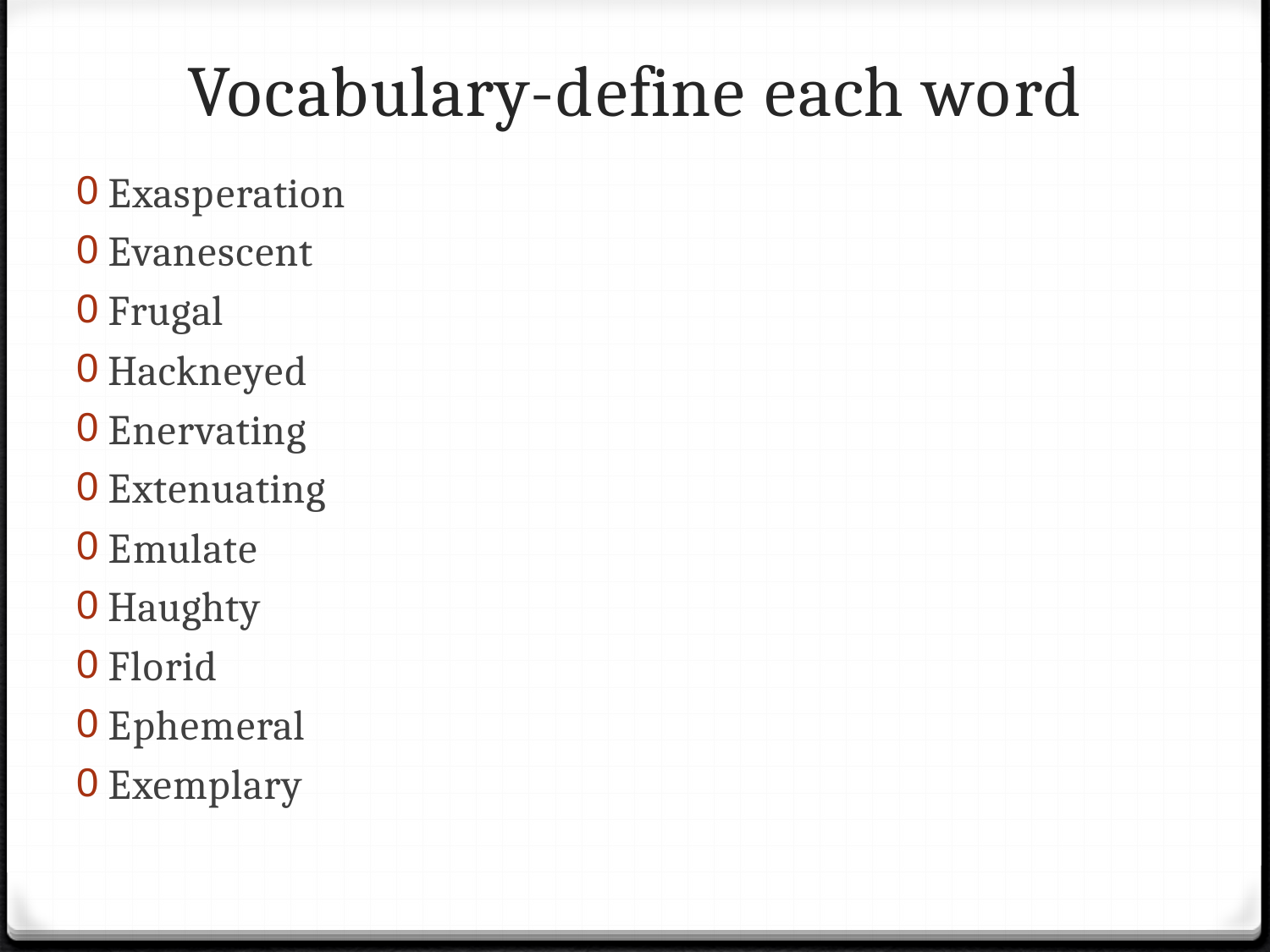

# Vocabulary-define each word
Exasperation
Evanescent
Frugal
Hackneyed
Enervating
Extenuating
Emulate
Haughty
Florid
Ephemeral
Exemplary